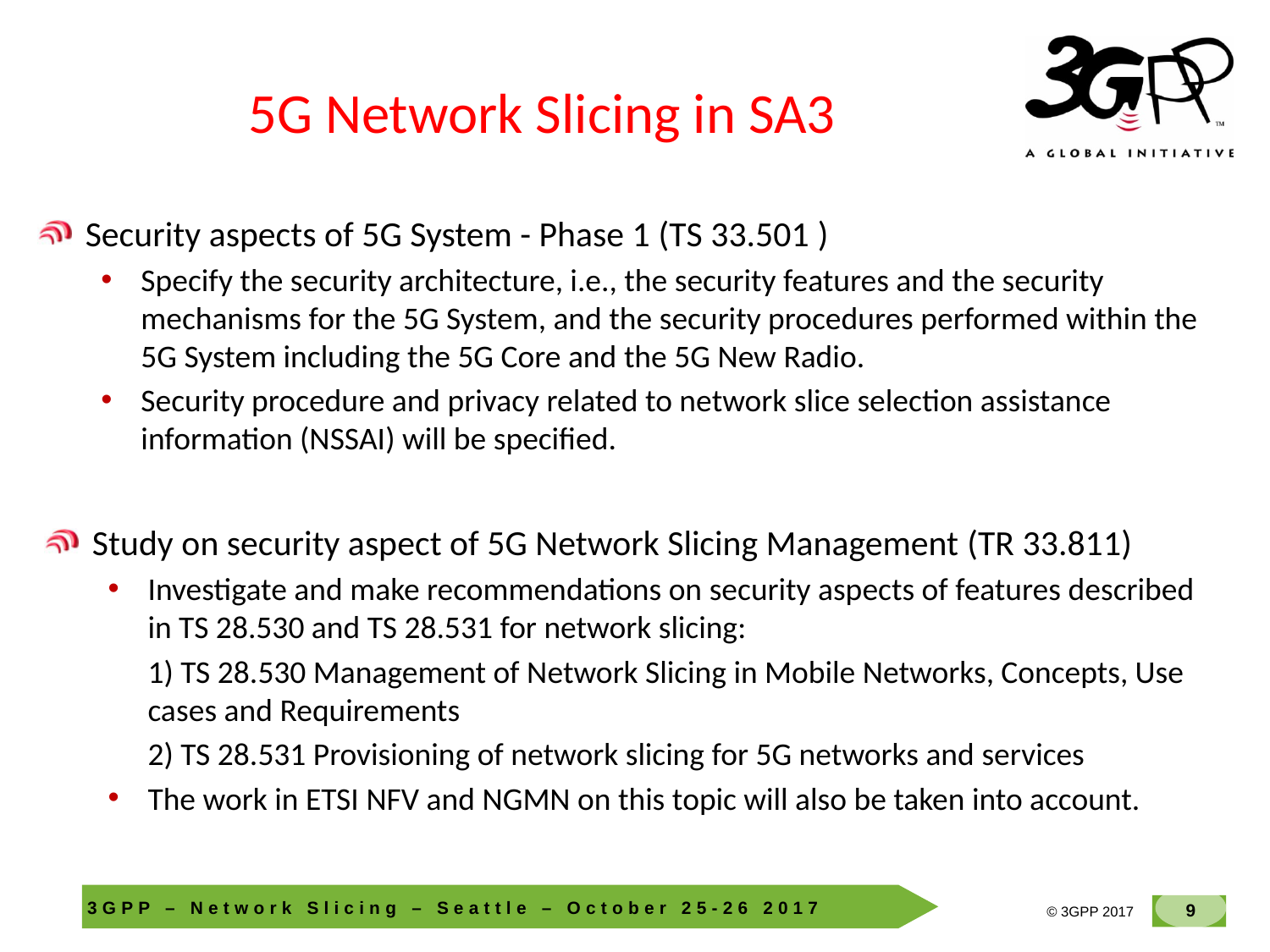

# 5G Network Slicing in SA3
Security aspects of 5G System - Phase 1 (TS 33.501 )
Specify the security architecture, i.e., the security features and the security mechanisms for the 5G System, and the security procedures performed within the 5G System including the 5G Core and the 5G New Radio.
Security procedure and privacy related to network slice selection assistance information (NSSAI) will be specified.
Study on security aspect of 5G Network Slicing Management (TR 33.811)
Investigate and make recommendations on security aspects of features described in TS 28.530 and TS 28.531 for network slicing:
	1) TS 28.530 Management of Network Slicing in Mobile Networks, Concepts, Use cases and Requirements
	2) TS 28.531 Provisioning of network slicing for 5G networks and services
The work in ETSI NFV and NGMN on this topic will also be taken into account.